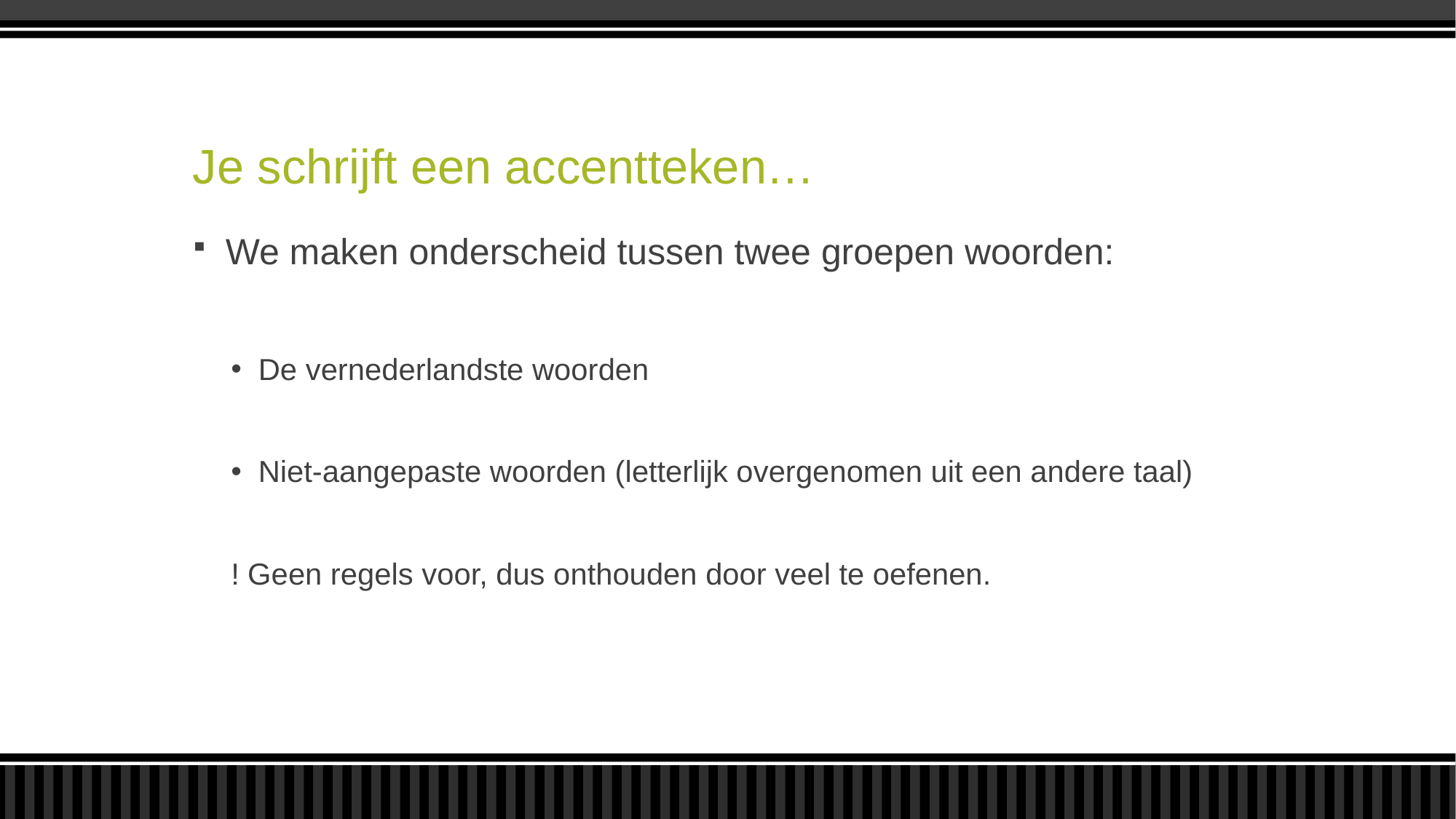

# Je schrijft een accentteken…
We maken onderscheid tussen twee groepen woorden:

De vernederlandste woorden

Niet-aangepaste woorden (letterlijk overgenomen uit een andere taal)

! Geen regels voor, dus onthouden door veel te oefenen.